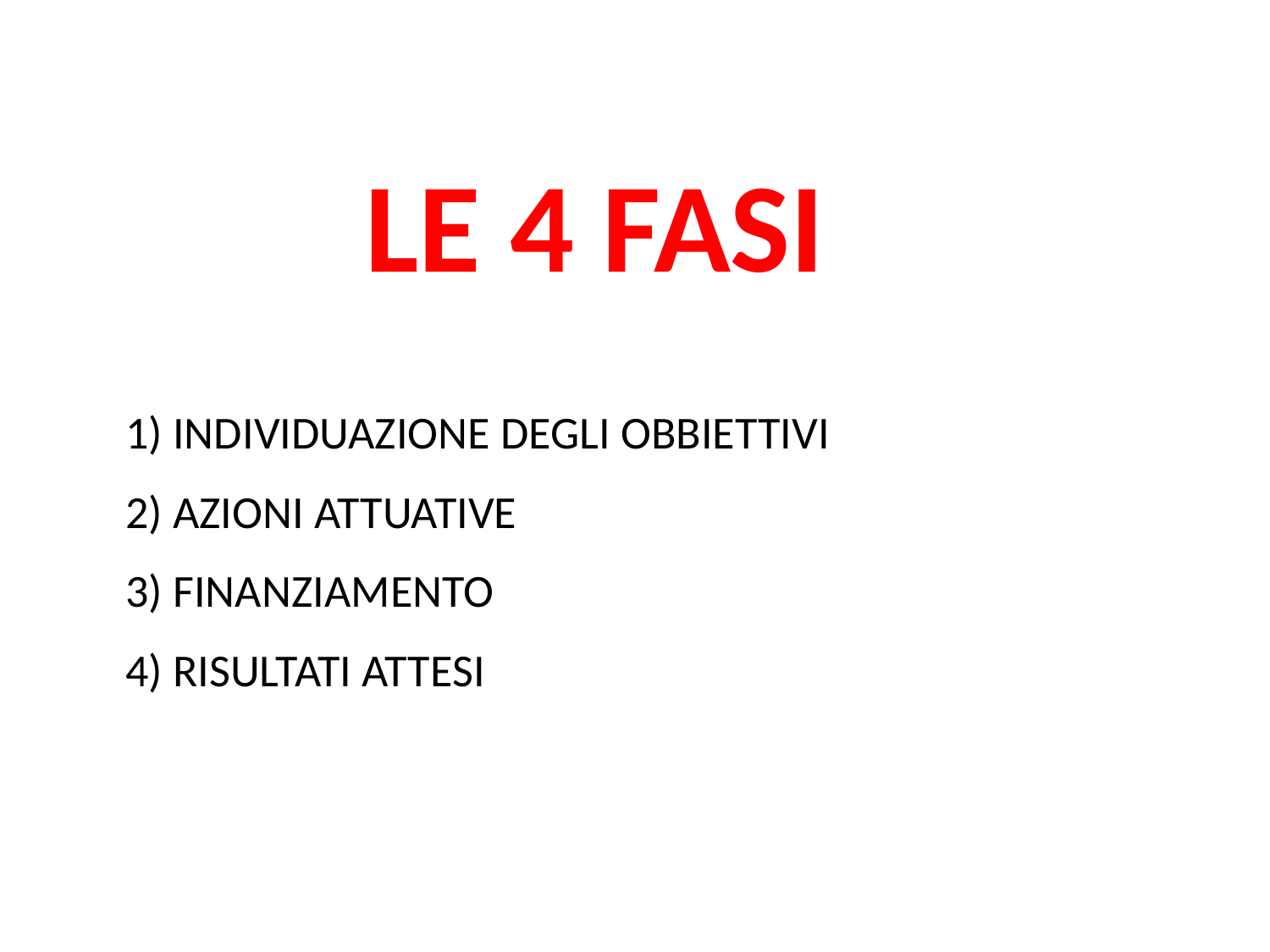

LE 4 FASI
1) INDIVIDUAZIONE DEGLI OBBIETTIVI

2) AZIONI ATTUATIVE
3) FINANZIAMENTO
4) RISULTATI ATTESI